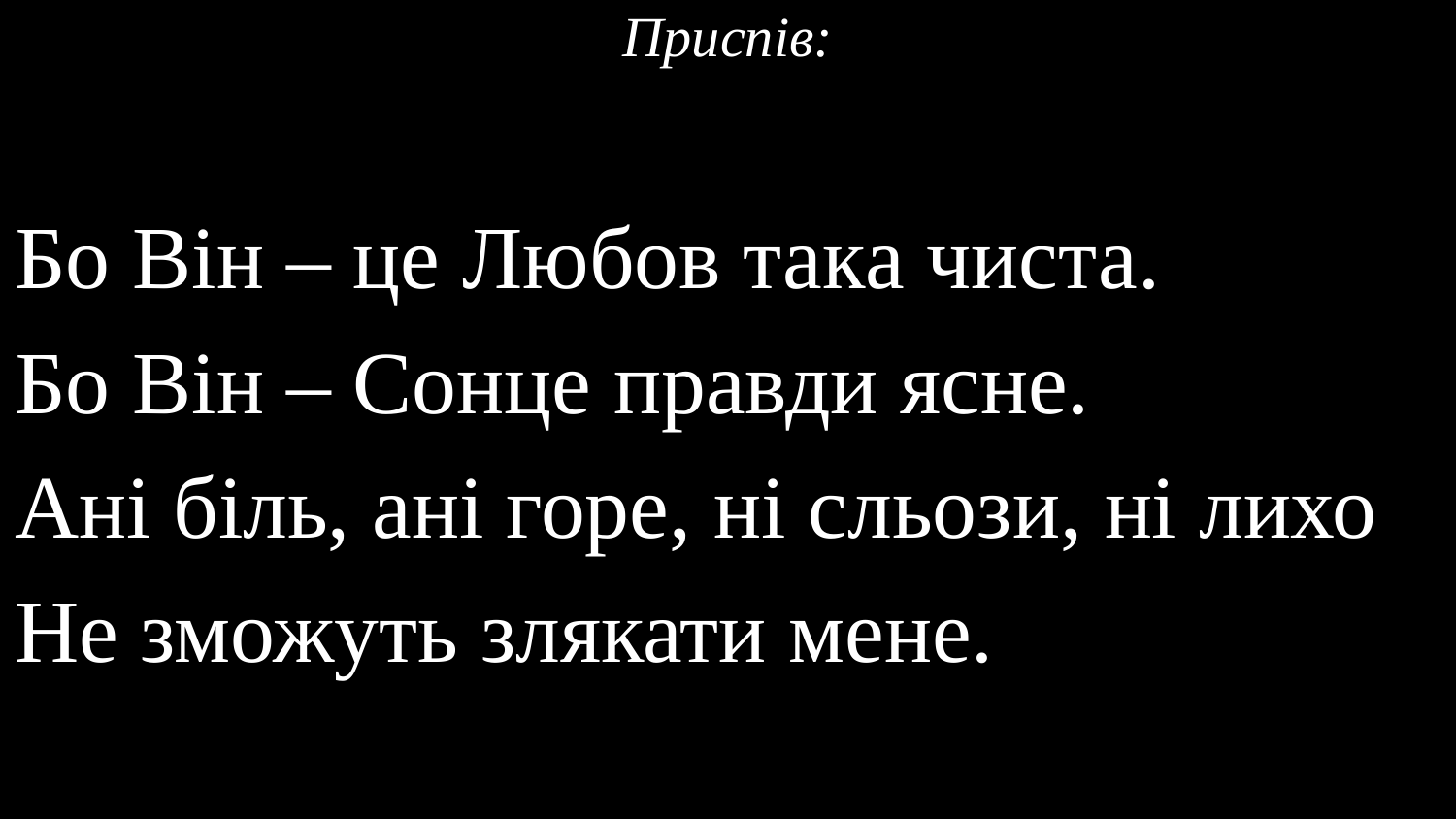

# Приспів:

Бо Він – це Любов така чиста.
Бо Він – Сонце правди ясне.
Ані біль, ані горе, ні сльози, ні лихо
Не зможуть злякати мене.